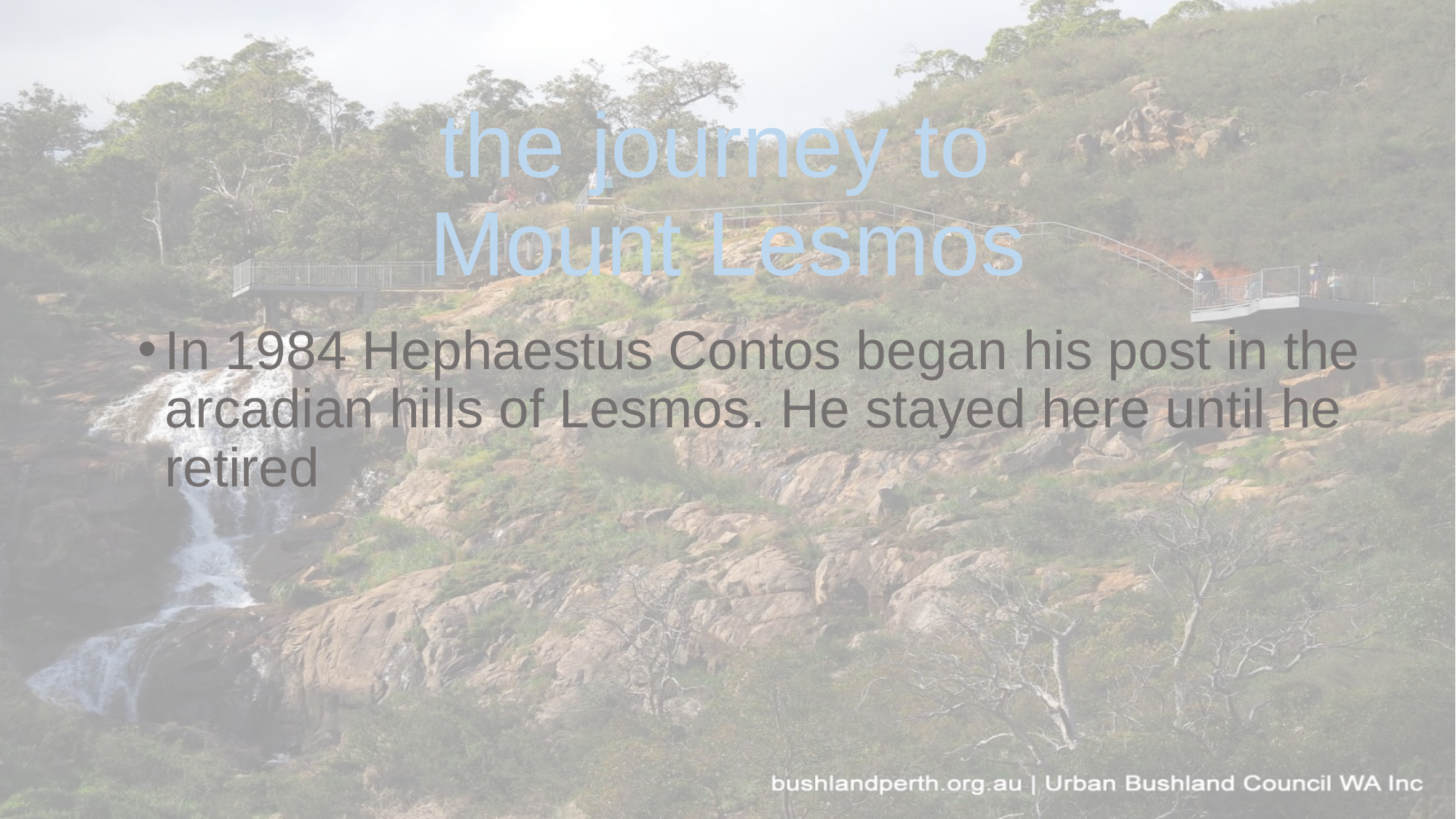

# the journey to Mount Lesmos
In 1984 Hephaestus Contos began his post in the arcadian hills of Lesmos. He stayed here until he retired